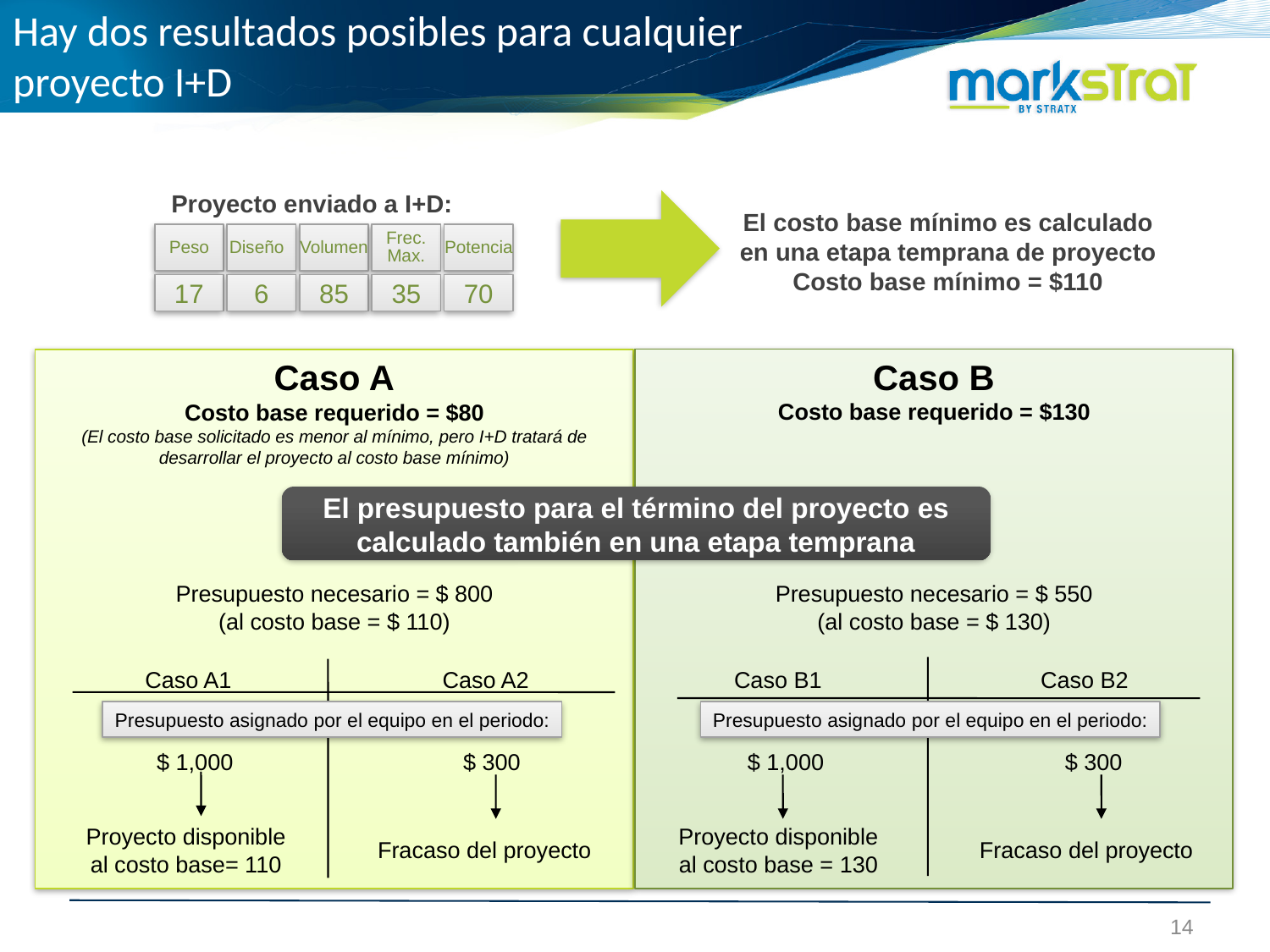

# Hay dos resultados posibles para cualquier proyecto I+D
Proyecto enviado a I+D:
Peso
Diseño
Volumen
Frec.
Max.
Potencia
17
6
85
35
70

El costo base mínimo es calculado
en una etapa temprana de proyecto
Costo base mínimo = $110
Caso B
Costo base requerido = $130

Presupuesto necesario = $ 550
(al costo base = $ 130)
Caso A
Costo base requerido = $80
(El costo base solicitado es menor al mínimo, pero I+D tratará de desarrollar el proyecto al costo base mínimo)

Presupuesto necesario = $ 800
(al costo base = $ 110)
El presupuesto para el término del proyecto es calculado también en una etapa temprana

Caso A1
Caso A2
Caso B1
Caso B2

Presupuesto asignado por el equipo en el periodo:
Presupuesto asignado por el equipo en el periodo:
$ 1,000
$ 300
$ 1,000
$ 300

Proyecto disponible al costo base= 110
Fracaso del proyecto
Proyecto disponible al costo base = 130
Fracaso del proyecto
14